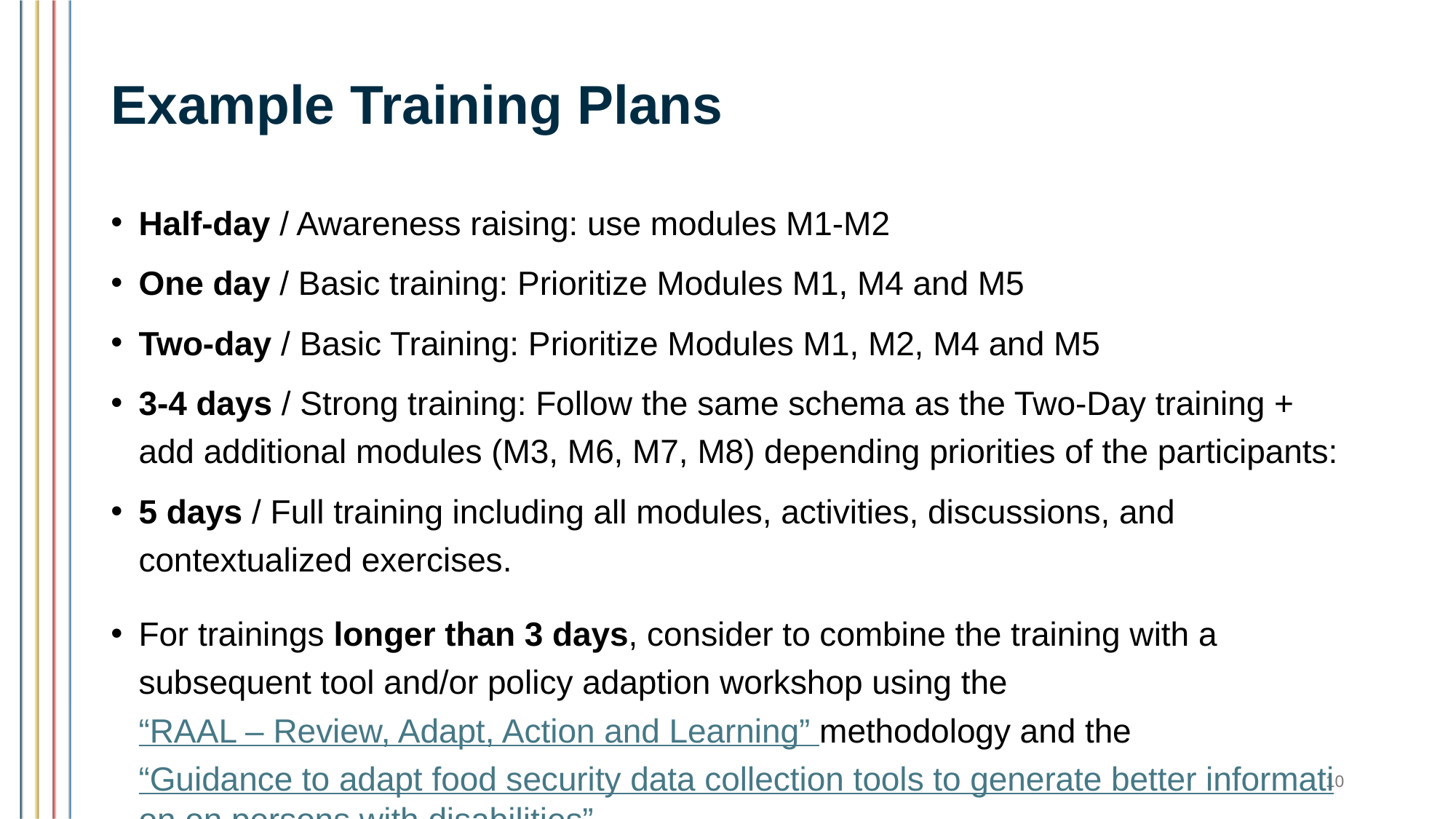

# Example Training Plans
Half-day / Awareness raising: use modules M1-M2
One day / Basic training: Prioritize Modules M1, M4 and M5
Two-day / Basic Training: Prioritize Modules M1, M2, M4 and M5
3-4 days / Strong training: Follow the same schema as the Two-Day training + add additional modules (M3, M6, M7, M8) depending priorities of the participants:
5 days / Full training including all modules, activities, discussions, and contextualized exercises.
For trainings longer than 3 days, consider to combine the training with a subsequent tool and/or policy adaption workshop using the “RAAL – Review, Adapt, Action and Learning” methodology and the “Guidance to adapt food security data collection tools to generate better information on persons with disabilities”
10